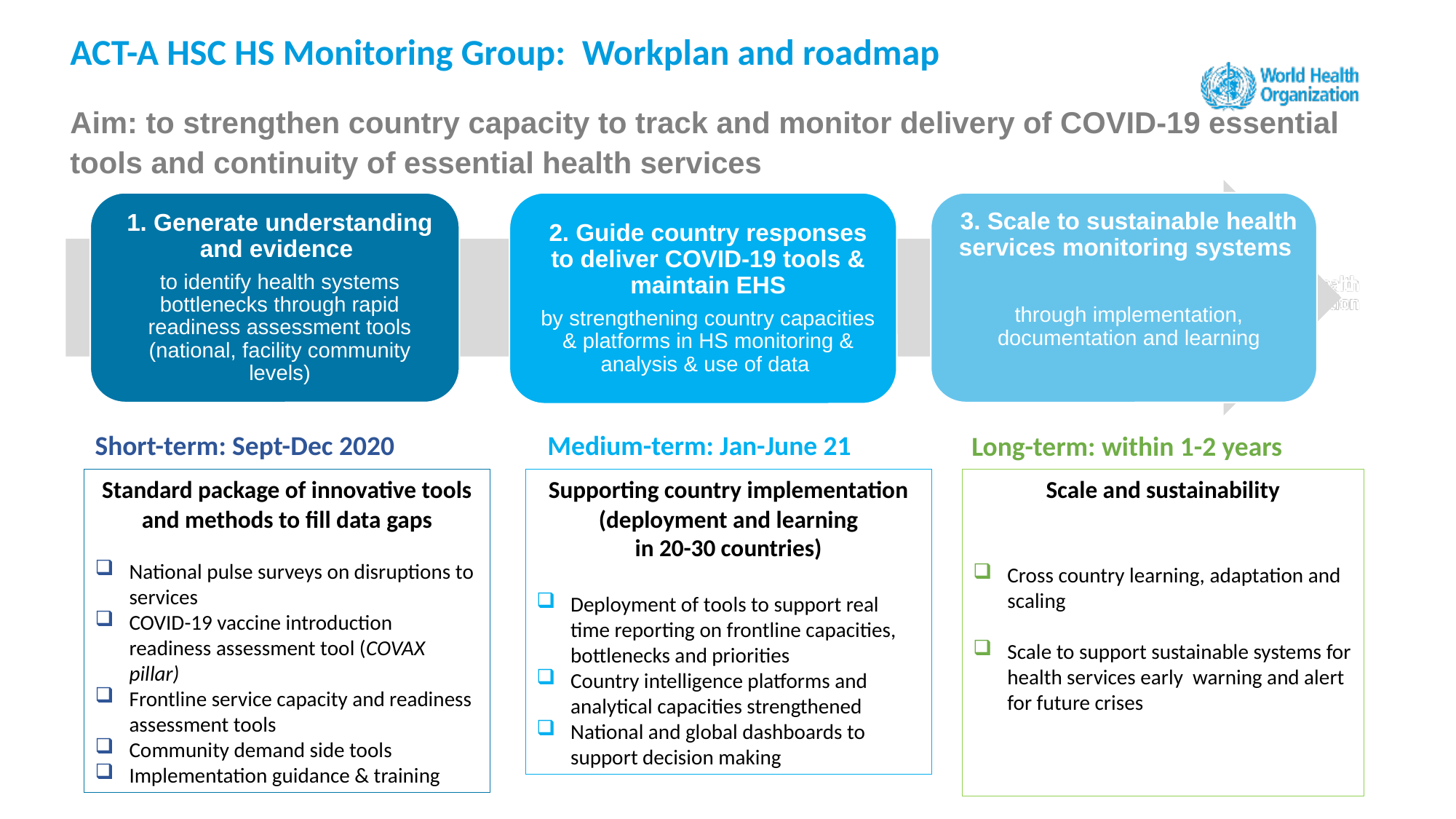

# ACT-A HSC HS Monitoring Group:  Workplan and roadmap
Aim: to strengthen country capacity to track and monitor delivery of COVID-19 essential tools and continuity of essential health services
1. Generate understanding and evidence
to identify health systems bottlenecks through rapid readiness assessment tools (national, facility community levels)
2. Guide country responses to deliver COVID-19 tools & maintain EHS
by strengthening country capacities & platforms in HS monitoring & analysis & use of data
3. Scale to sustainable health services monitoring systems

through implementation, documentation and learning

Short-term: Sept-Dec 2020
Medium-term: Jan-June 21
Long-term: within 1-2 years
Standard package of innovative tools and methods to fill data gaps

National pulse surveys on disruptions to services
COVID-19 vaccine introduction readiness assessment tool (COVAX pillar)
Frontline service capacity and readiness assessment tools
Community demand side tools
Implementation guidance & training
Supporting country implementation
 (deployment and learning
in 20-30 countries)

Deployment of tools to support real time reporting on frontline capacities, bottlenecks and priorities
Country intelligence platforms and analytical capacities strengthened
National and global dashboards to support decision making
Scale and sustainability

Cross country learning, adaptation and scaling

Scale to support sustainable systems for health services early  warning and alert for future crises